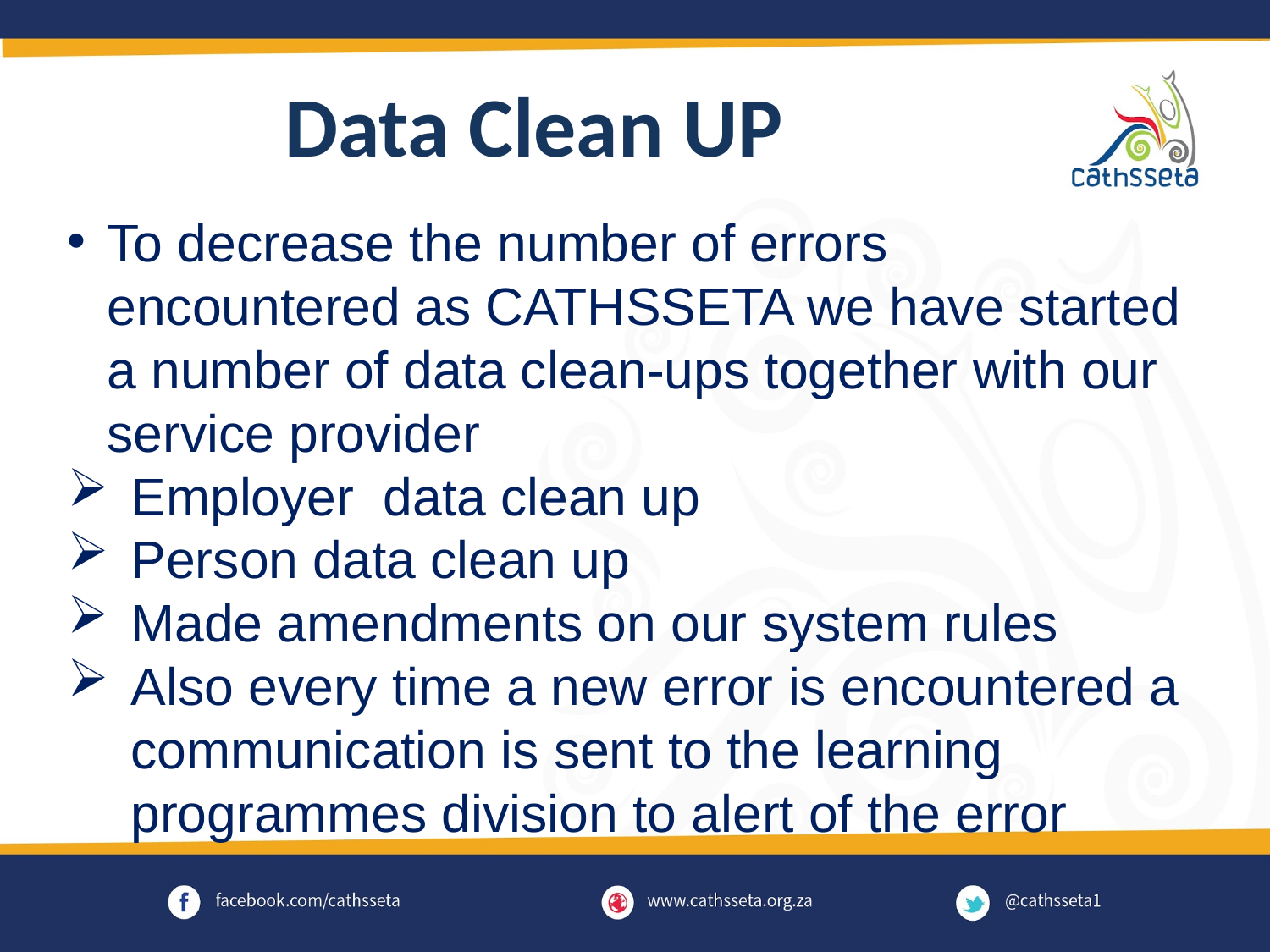

Data Clean UP
To decrease the number of errors encountered as CATHSSETA we have started a number of data clean-ups together with our service provider
Employer  data clean up
Person data clean up
Made amendments on our system rules
Also every time a new error is encountered a communication is sent to the learning programmes division to alert of the error